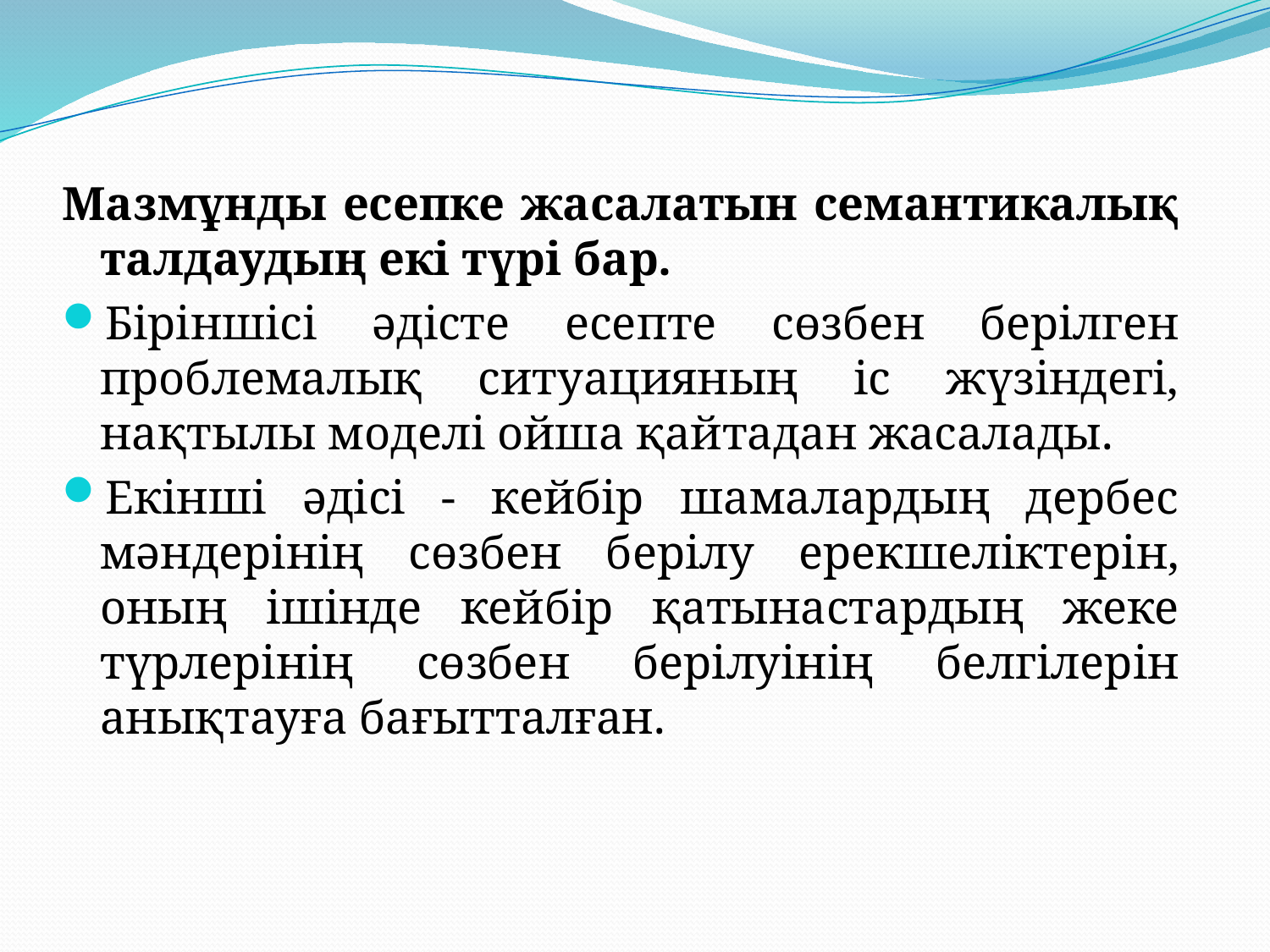

Мазмұнды есепке жасалатын семантикалық талдаудың екі түрі бар.
Біріншісі әдісте есепте сөзбен берілген проблемалық ситуацияның іс жүзіндегі, нақтылы моделі ойша қайтадан жасалады.
Екінші әдісі - кейбір шамалардың дербес мәндерінің сөзбен берілу ерекшеліктерін, оның ішінде кейбір қатынастардың жеке түрлерінің сөзбен берілуінің белгілерін анықтауға бағытталған.